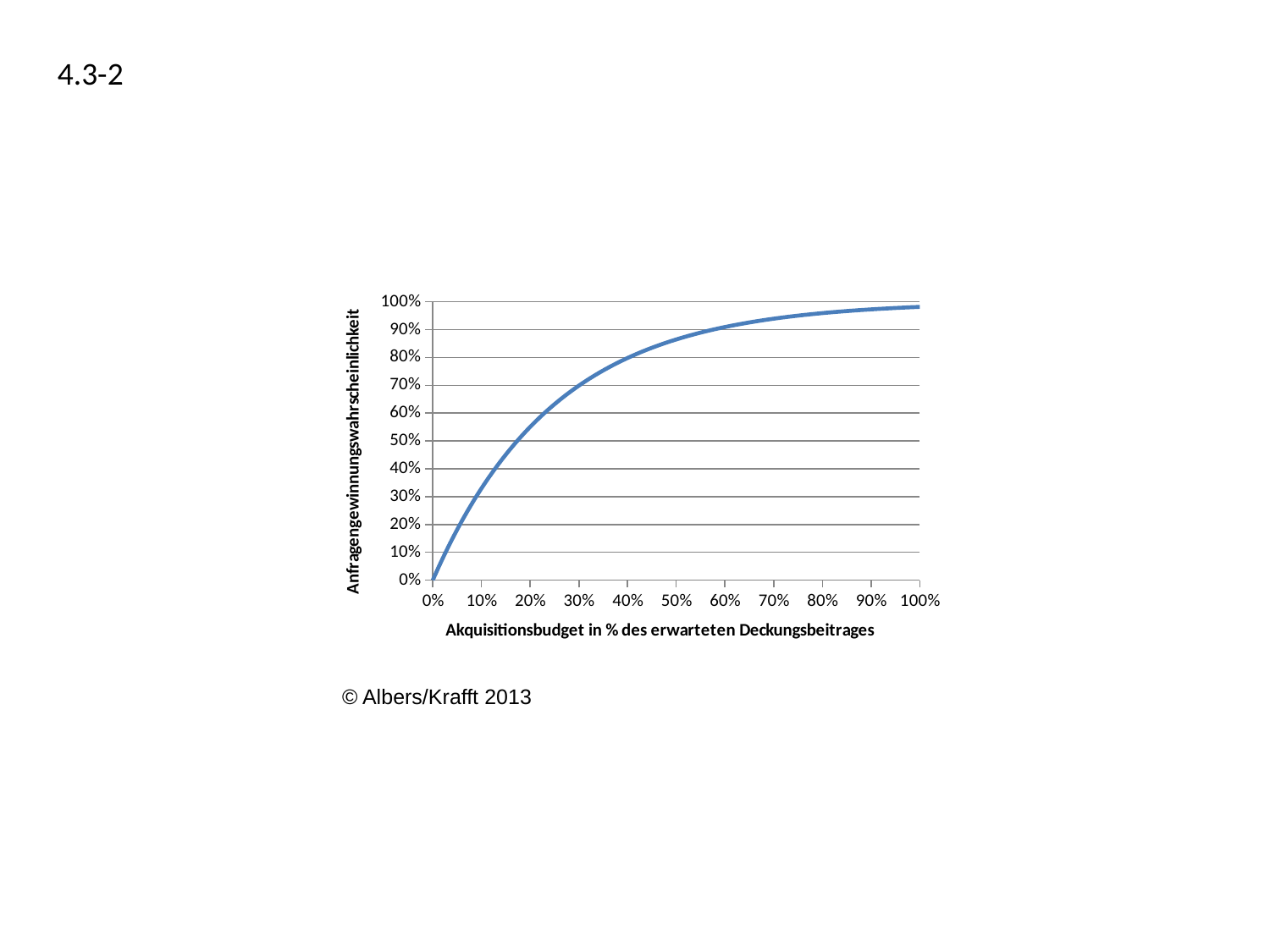

4.3-2

### Chart

| Category | Auftragsgewinnungswahrscheinlichkeit |
|---|---|
© Albers/Krafft 2013